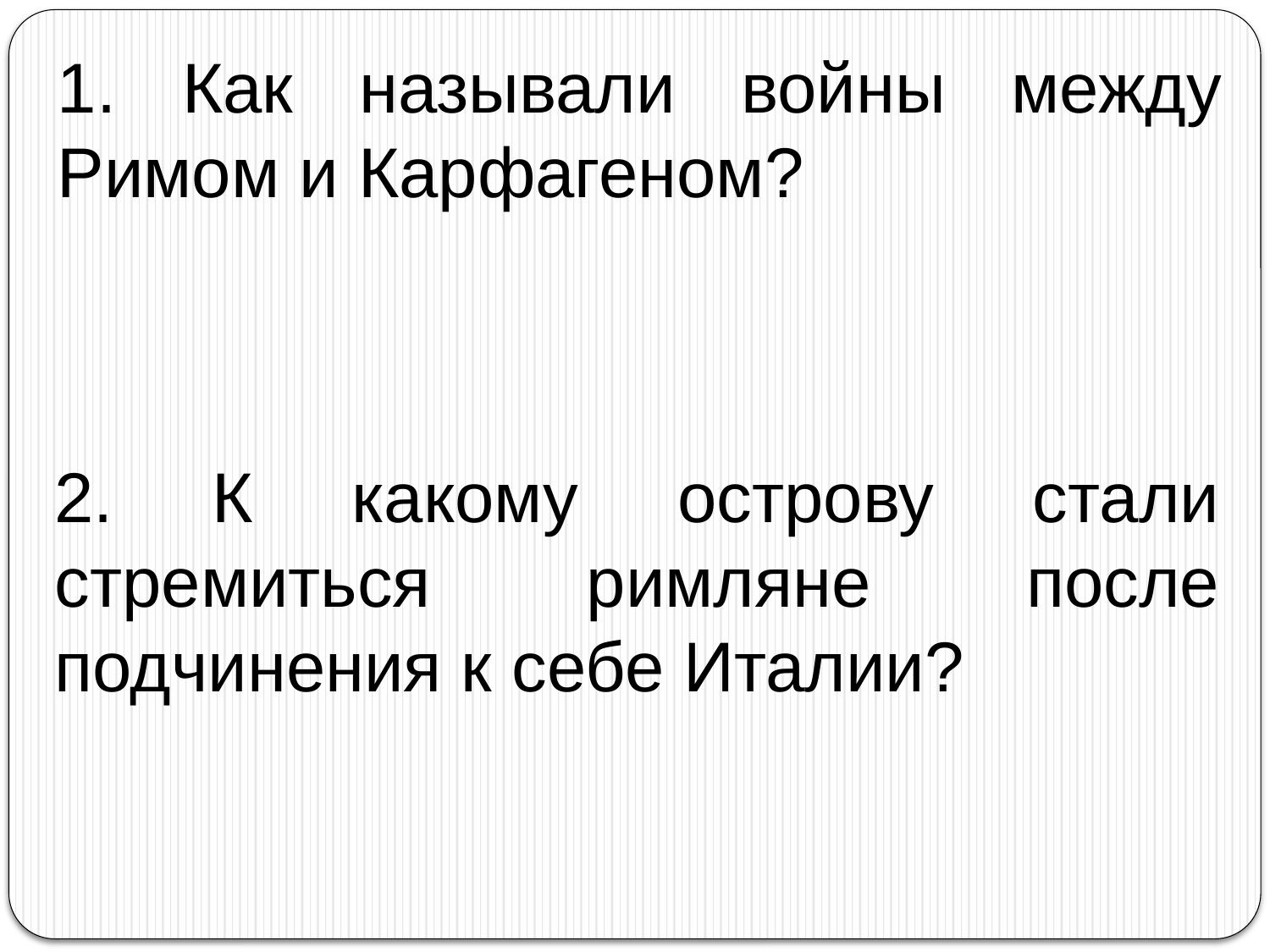

1. Как называли войны между Римом и Карфагеном?
2. К какому острову стали стремиться римляне после подчинения к себе Италии?